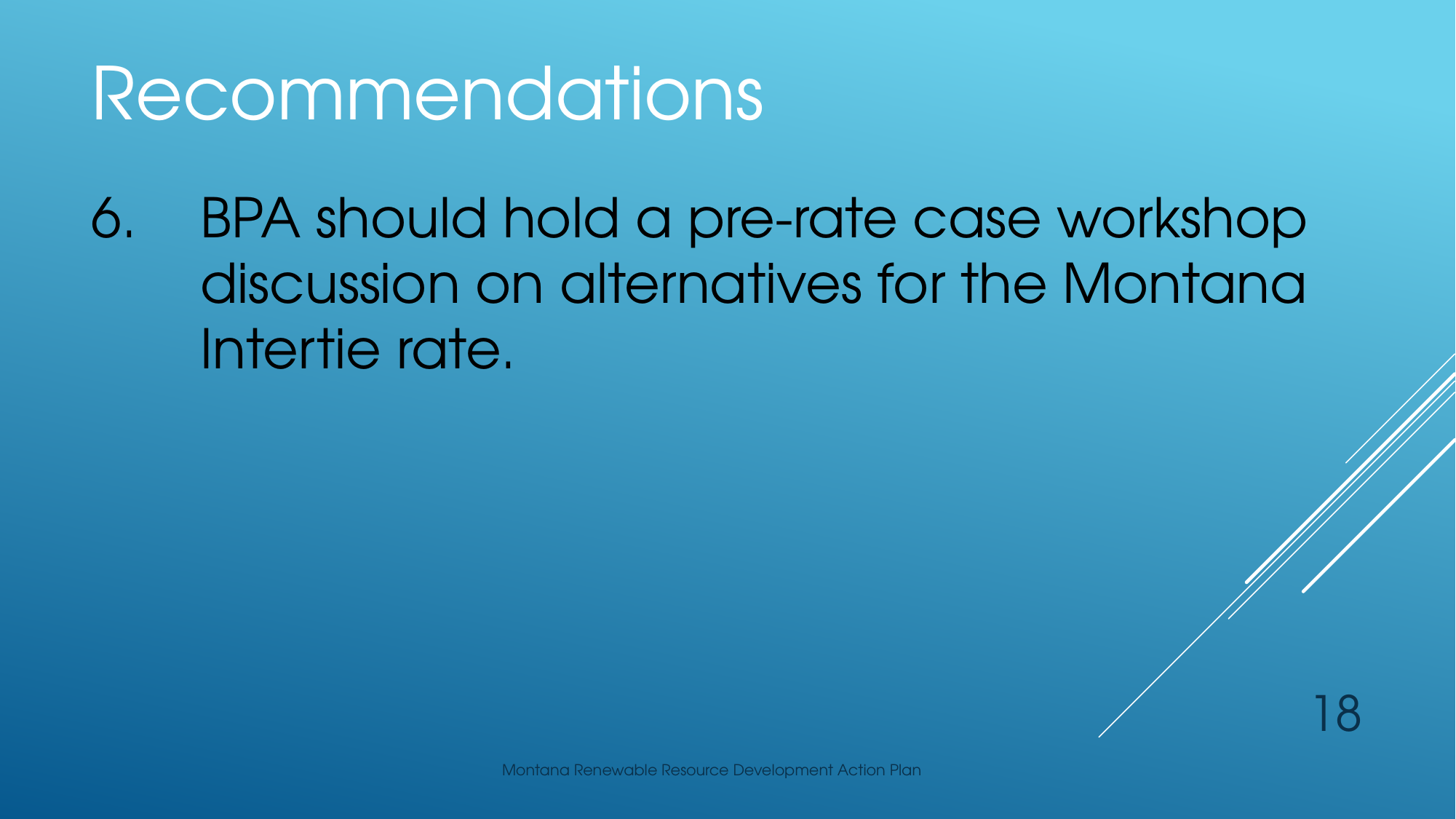

Recommendations
BPA should hold a pre-rate case workshop discussion on alternatives for the Montana Intertie rate.

18
Montana Renewable Resource Development Action Plan